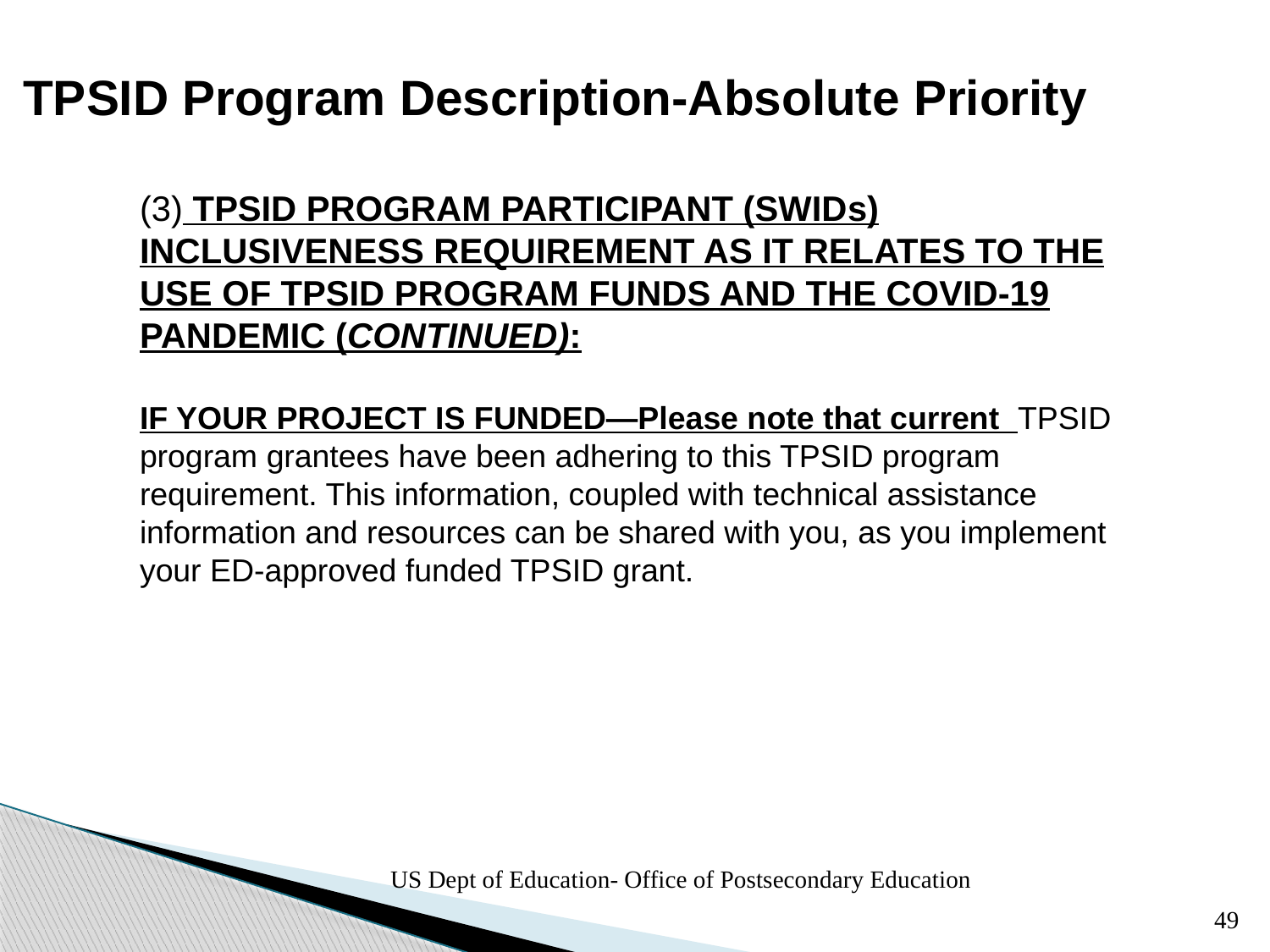

# TPSID Program Description-Absolute Priority

(3) TPSID PROGRAM PARTICIPANT (SWIDs) INCLUSIVeNESS REQUIREMENT AS IT RElAtES TO THE USE OF TPSID PROGRAM FUNDS AND The COVID-19 PANDEMIC (CONTINUED):

IF YOUR PROJECT IS FUNDED—Please note that current  TPSID program grantees have been adhering to this TPSID program requirement. This information, coupled with technical assistance information and resources can be shared with you, as you implement your ED-approved funded TPSID grant.

US Dept of Education- Office of Postsecondary Education
49